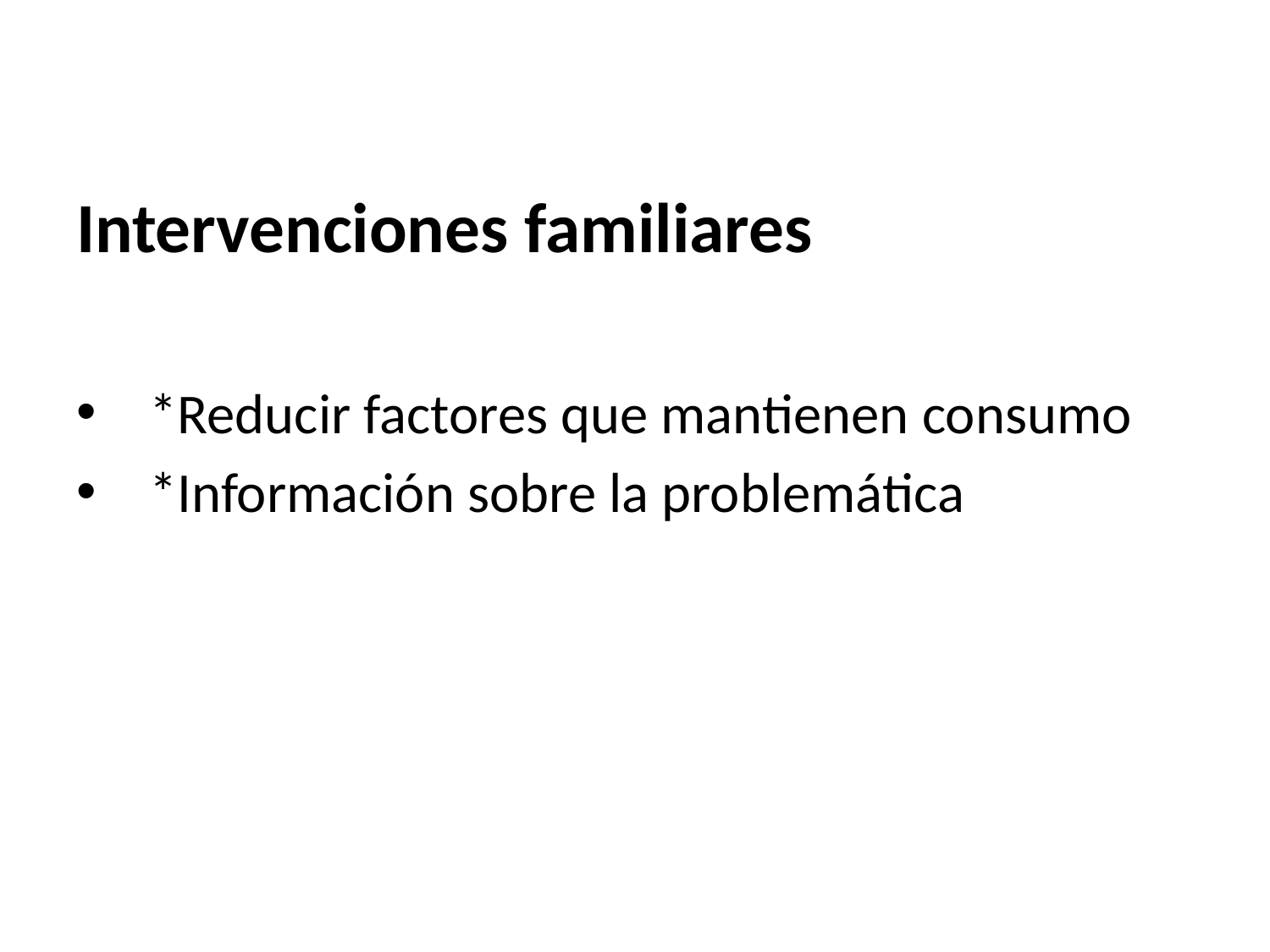

Intervenciones familiares

  *Reducir factores que mantienen consumo
  *Información sobre la problemática